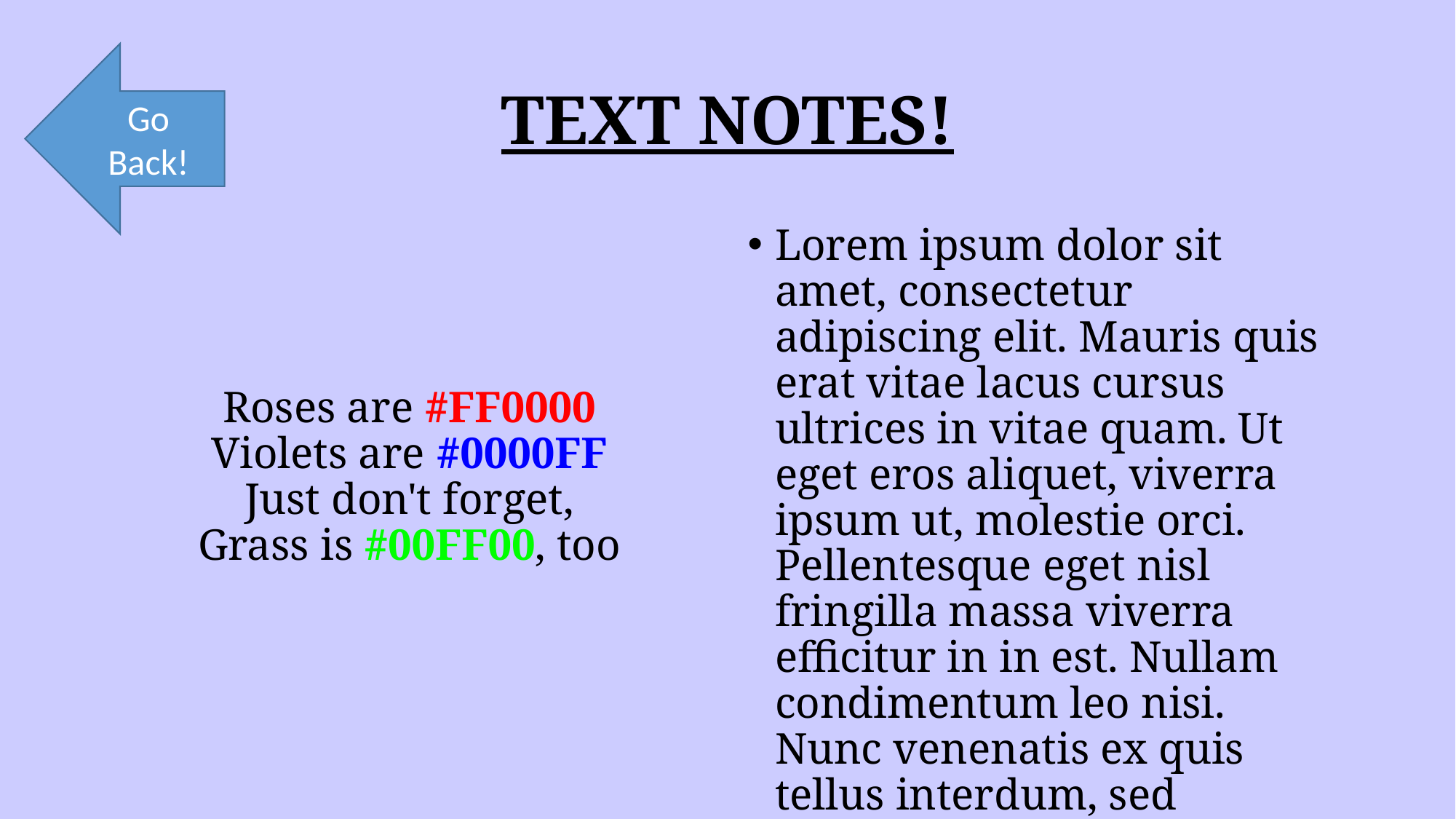

Go Back!
# TEXT NOTES!
Roses are #FF0000
Violets are #0000FF
Just don't forget,
Grass is #00FF00, too
Lorem ipsum dolor sit amet, consectetur adipiscing elit. Mauris quis erat vitae lacus cursus ultrices in vitae quam. Ut eget eros aliquet, viverra ipsum ut, molestie orci. Pellentesque eget nisl fringilla massa viverra efficitur in in est. Nullam condimentum leo nisi. Nunc venenatis ex quis tellus interdum, sed posuere odio.